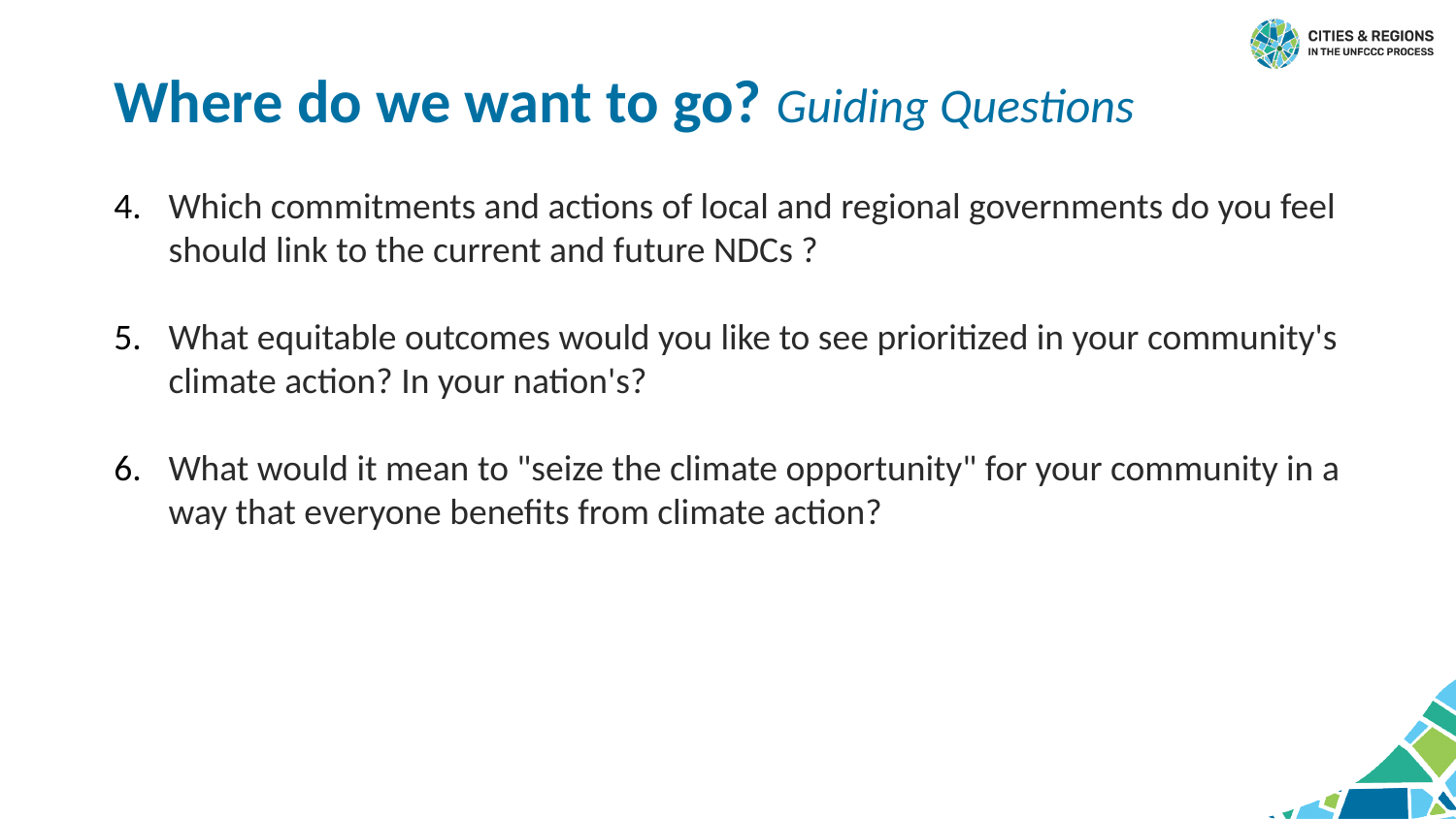

Where do we want to go? Guiding Questions
Which commitments and actions of local and regional governments do you feel should link to the current and future NDCs ?

What equitable outcomes would you like to see prioritized in your community's climate action? In your nation's?

What would it mean to "seize the climate opportunity" for your community in a way that everyone benefits from climate action?